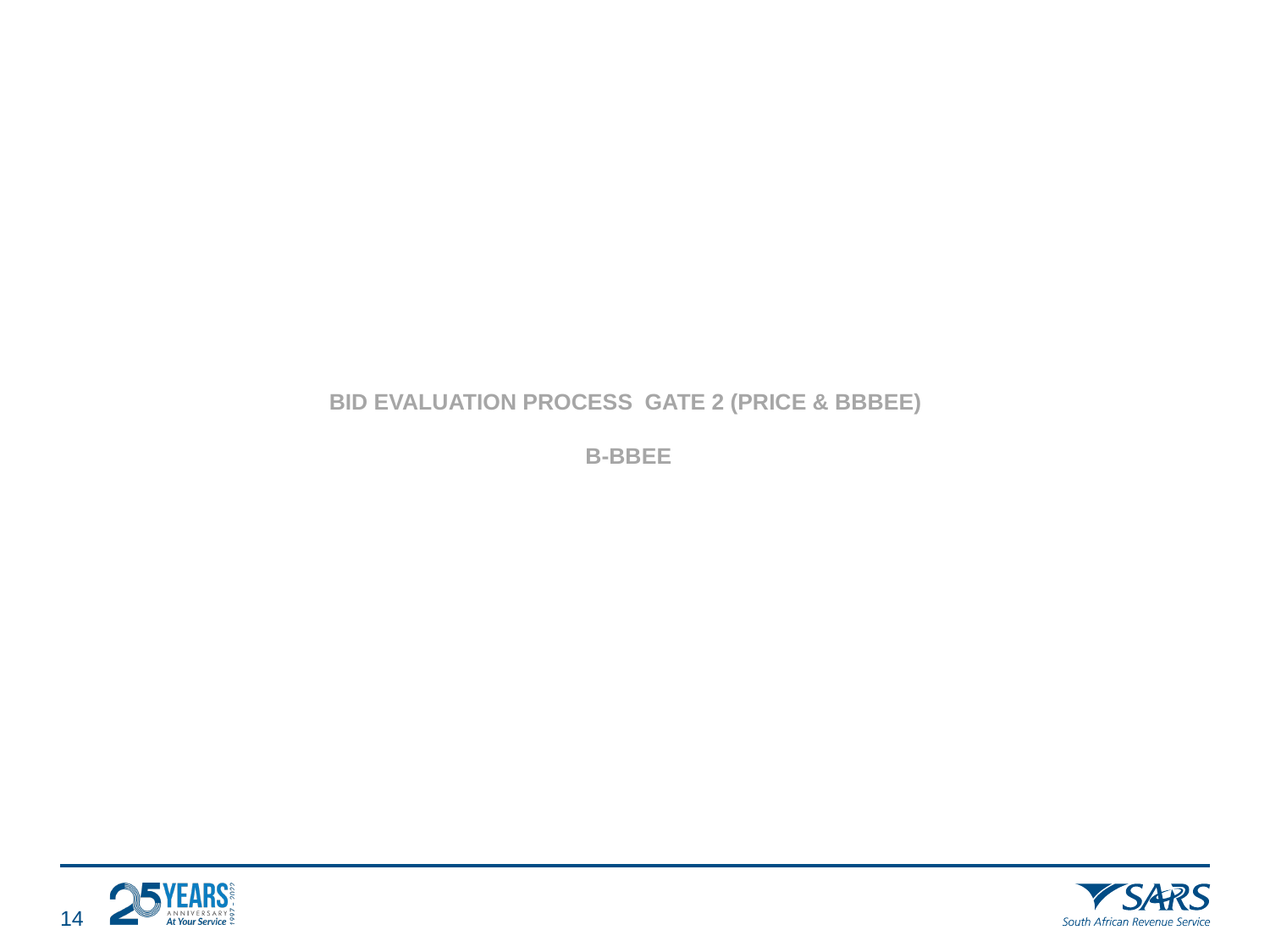

BID EVALUATION PROCESS  GATE 2 (PRICE & BBBEE)

B-BBEE

14